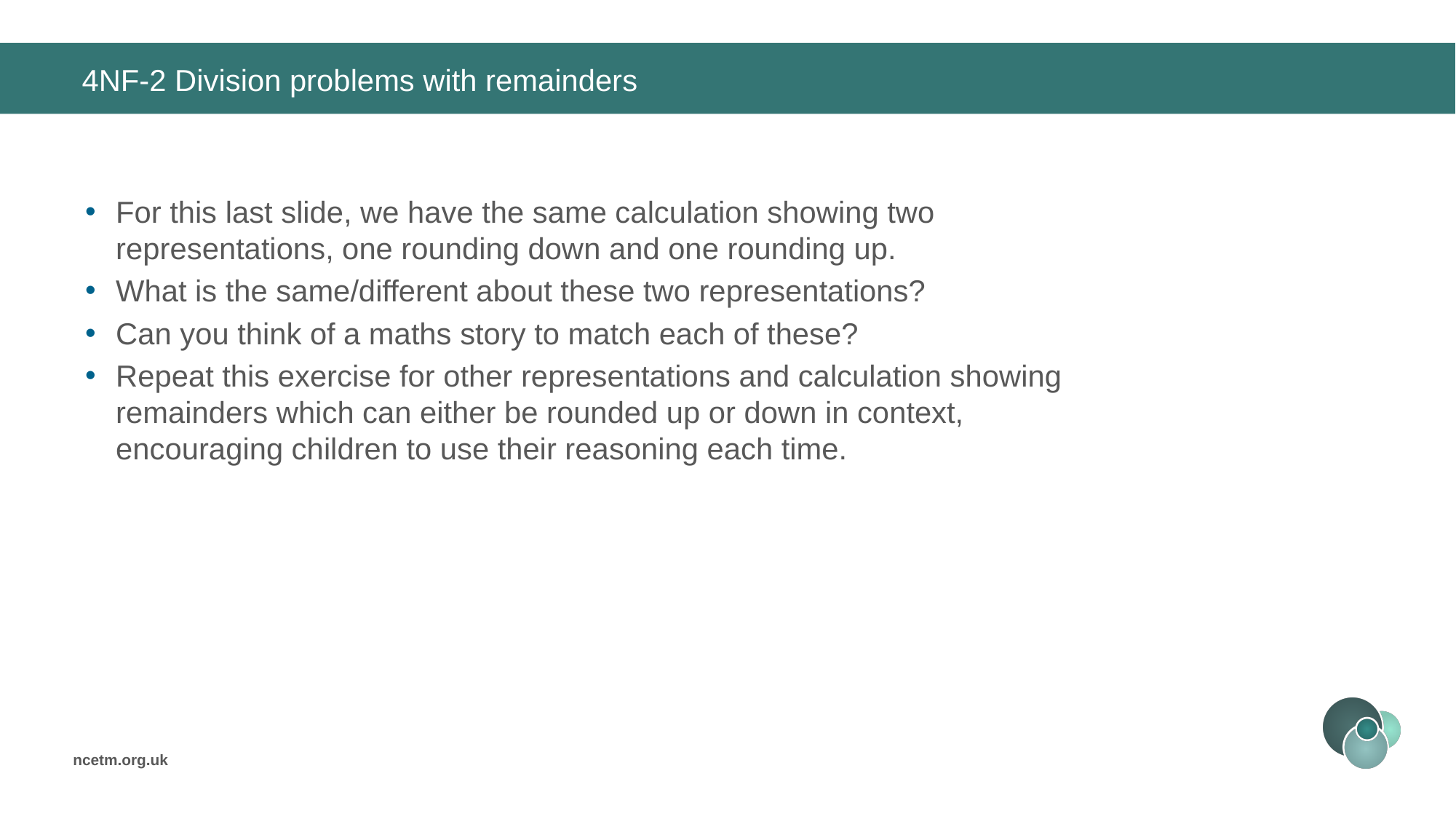

# 4NF-2 Division problems with remainders
For this last slide, we have the same calculation showing two representations, one rounding down and one rounding up.
What is the same/different about these two representations?
Can you think of a maths story to match each of these?
Repeat this exercise for other representations and calculation showing remainders which can either be rounded up or down in context, encouraging children to use their reasoning each time.